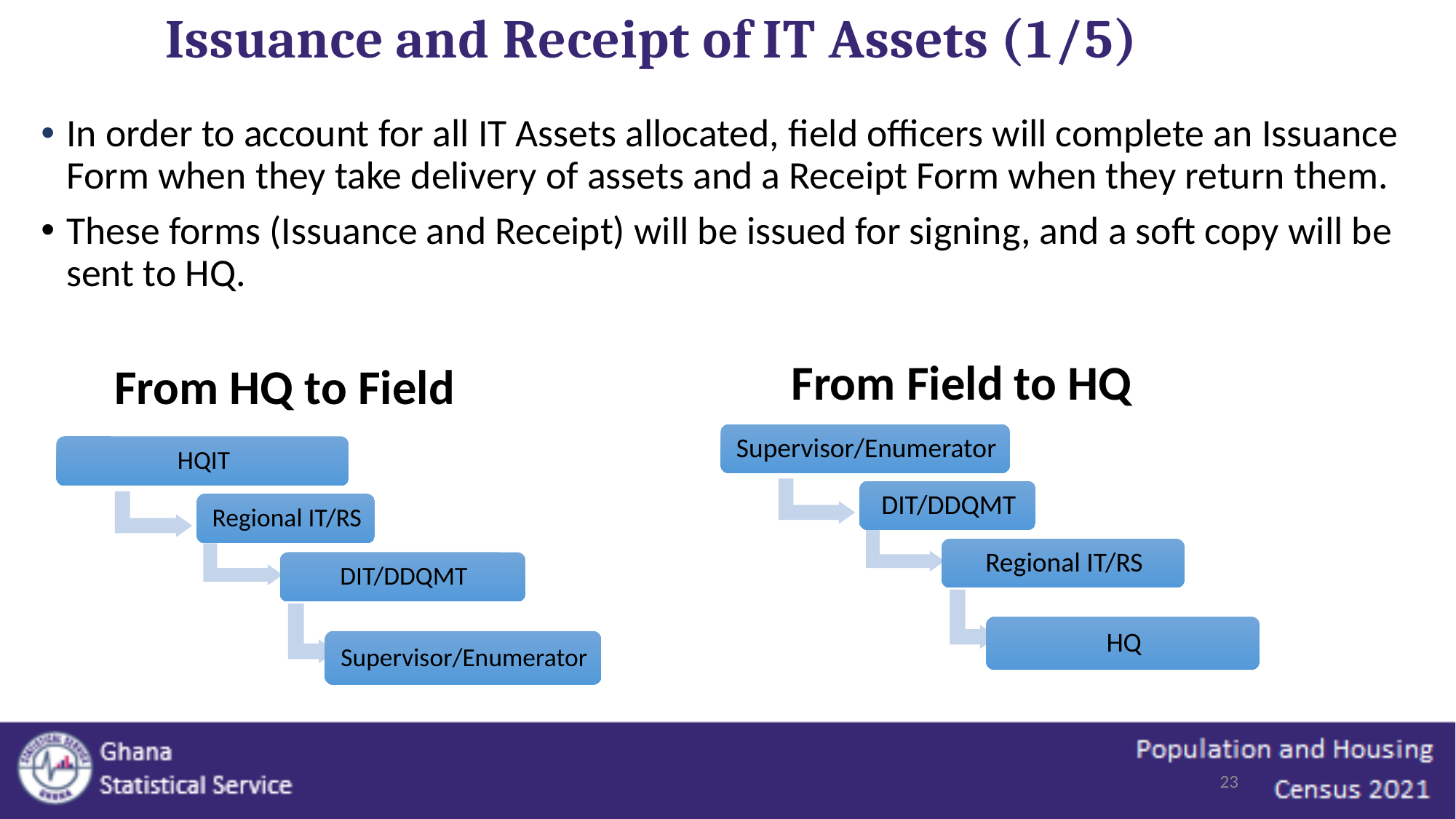

# Issuance and Receipt of IT Assets (1/5)
In order to account for all IT Assets allocated, field officers will complete an Issuance Form when they take delivery of assets and a Receipt Form when they return them.
These forms (Issuance and Receipt) will be issued for signing, and a soft copy will be sent to HQ.

HQIT
Regional IT/RS
DIT/DDQMT
Supervisor/Enumerator
Supervisor/Enumerator
DIT/DDQMT
Regional IT/RS
HQ
From Field to HQ
From HQ to Field
23